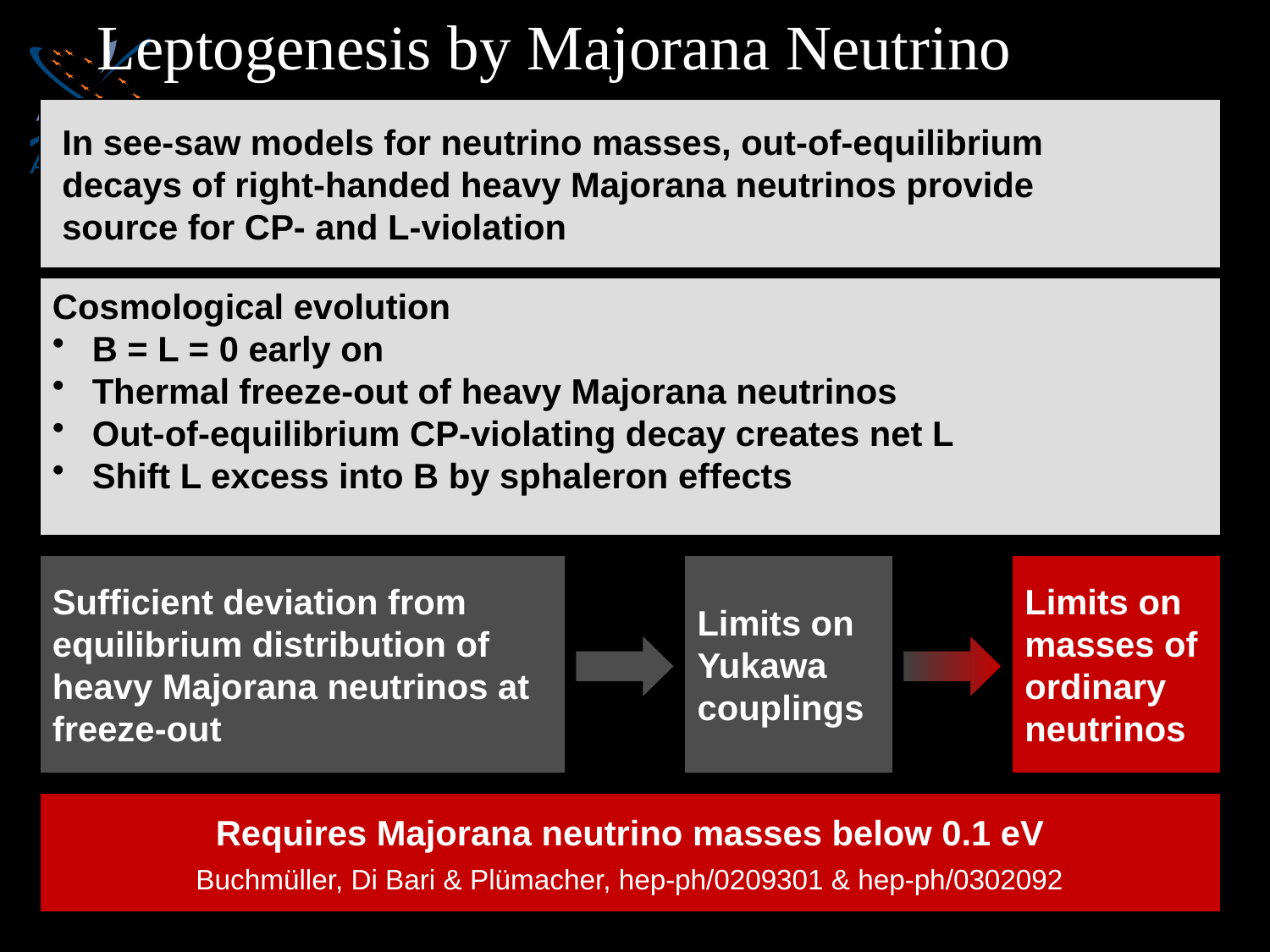

# Leptogenesis by Majorana Neutrino Decays
 In see-saw models for neutrino masses, out-of-equilibrium
 decays of right-handed heavy Majorana neutrinos provide
 source for CP- and L-violation
Cosmological evolution
 B = L = 0 early on
 Thermal freeze-out of heavy Majorana neutrinos
 Out-of-equilibrium CP-violating decay creates net L
 Shift L excess into B by sphaleron effects
Sufficient deviation from   equilibrium distribution of heavy Majorana neutrinos at freeze-out
Limits on
Yukawa
couplings
Limits on
masses of
ordinary
neutrinos

Requires Majorana neutrino masses below 0.1 eV

Buchmüller, Di Bari & Plümacher, hep-ph/0209301 & hep-ph/0302092